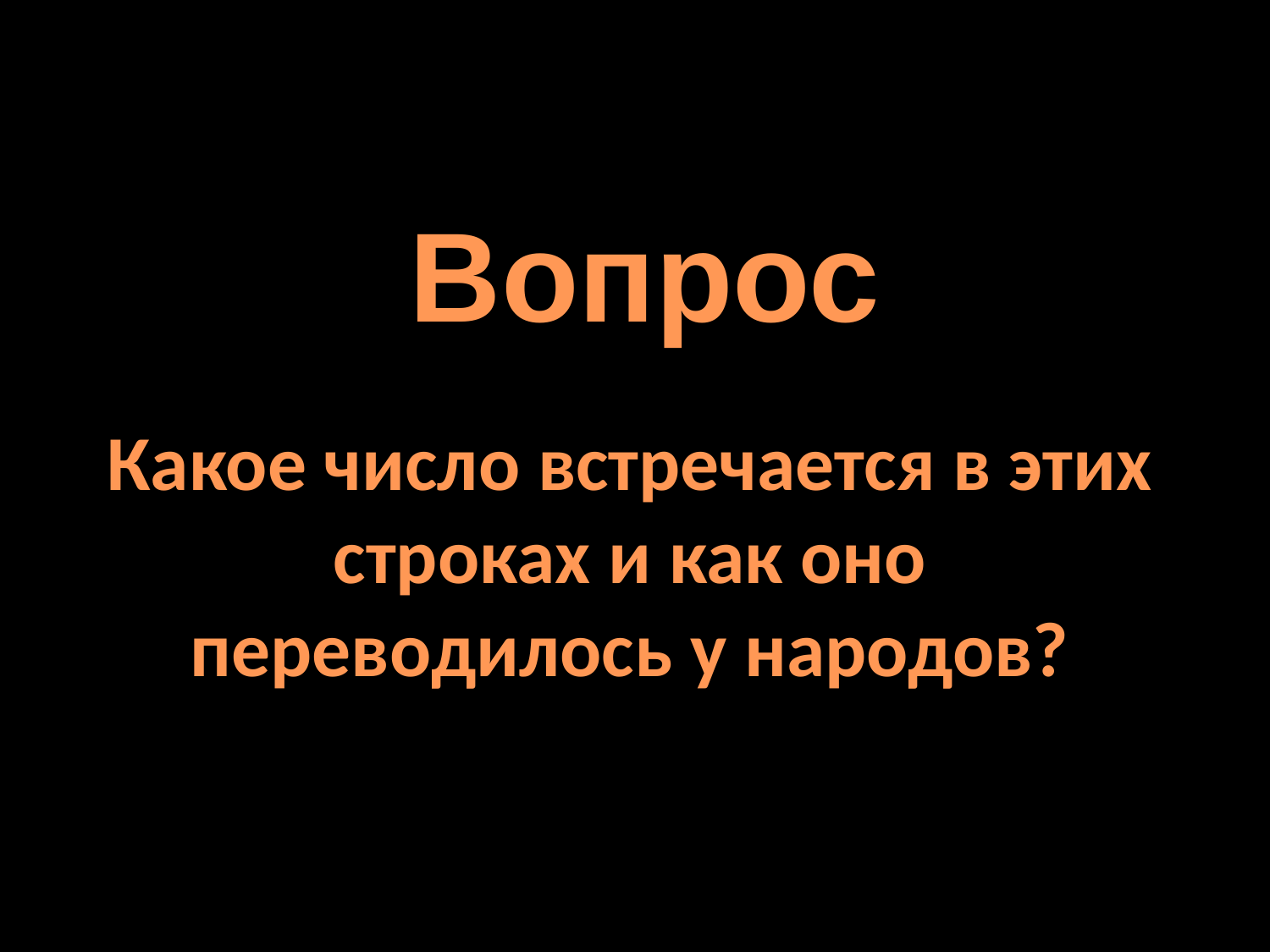

Вопрос
Какое число встречается в этих строках и как оно переводилось у народов?